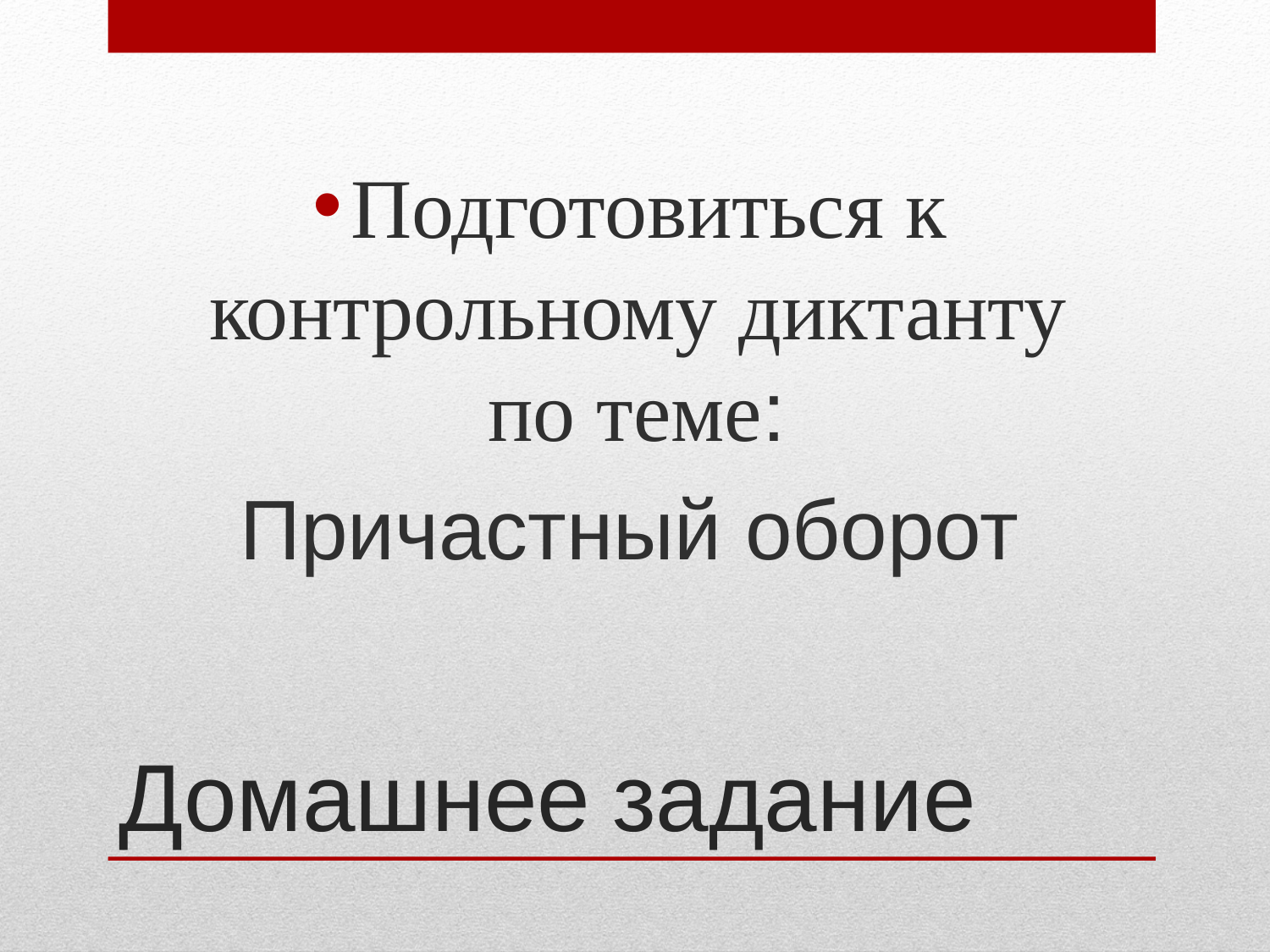

Подготовиться к контрольному диктанту  по теме:
Причастный оборот
# Домашнее задание